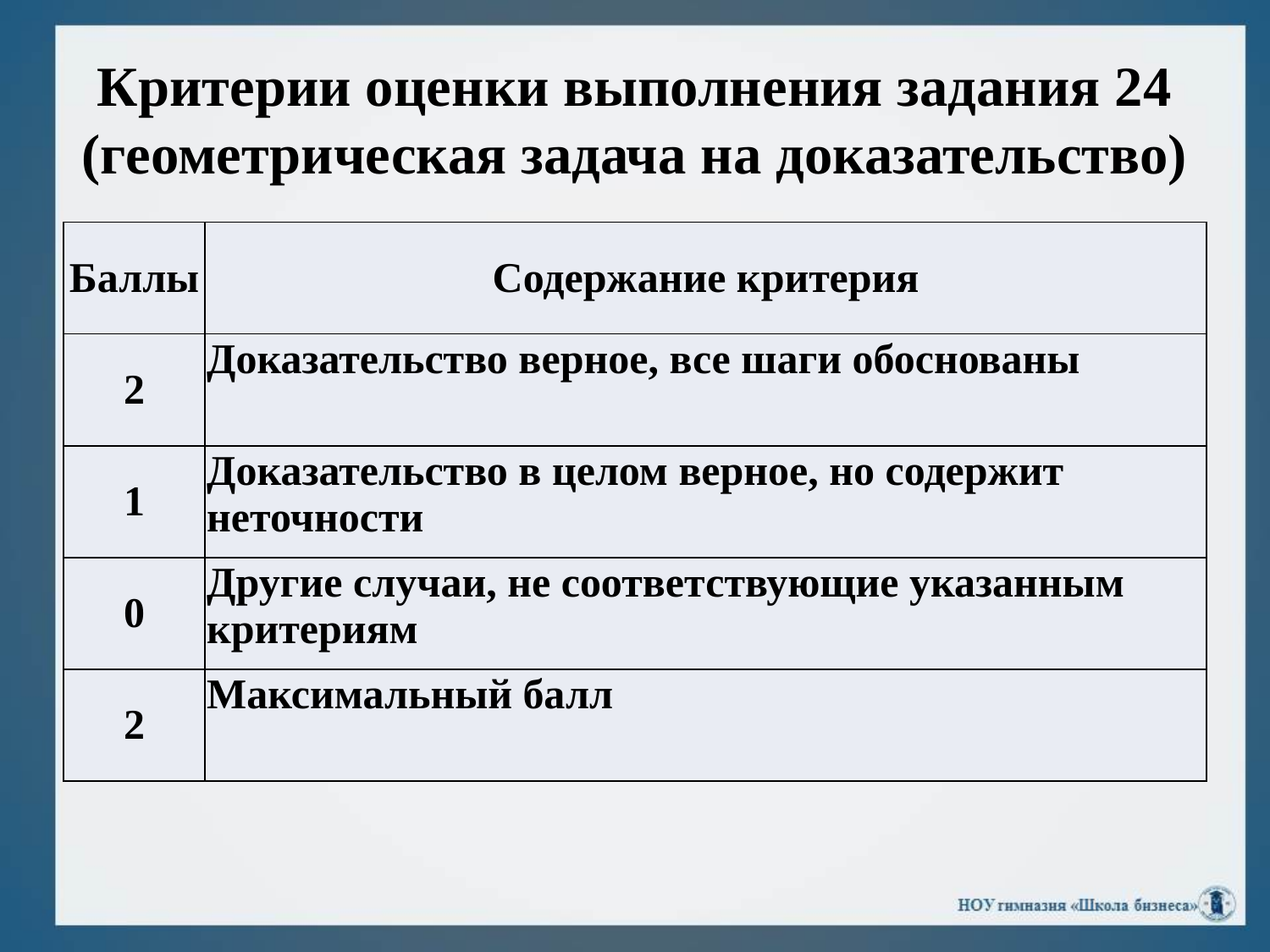

# Критерии оценки выполнения задания 24 (геометрическая задача на доказательство)
| Баллы | Содержание критерия |
| --- | --- |
| 2 | Доказательство верное, все шаги обоснованы |
| 1 | Доказательство в целом верное, но содержит неточности |
| 0 | Другие случаи, не соответствующие указанным критериям |
| 2 | Максимальный балл |